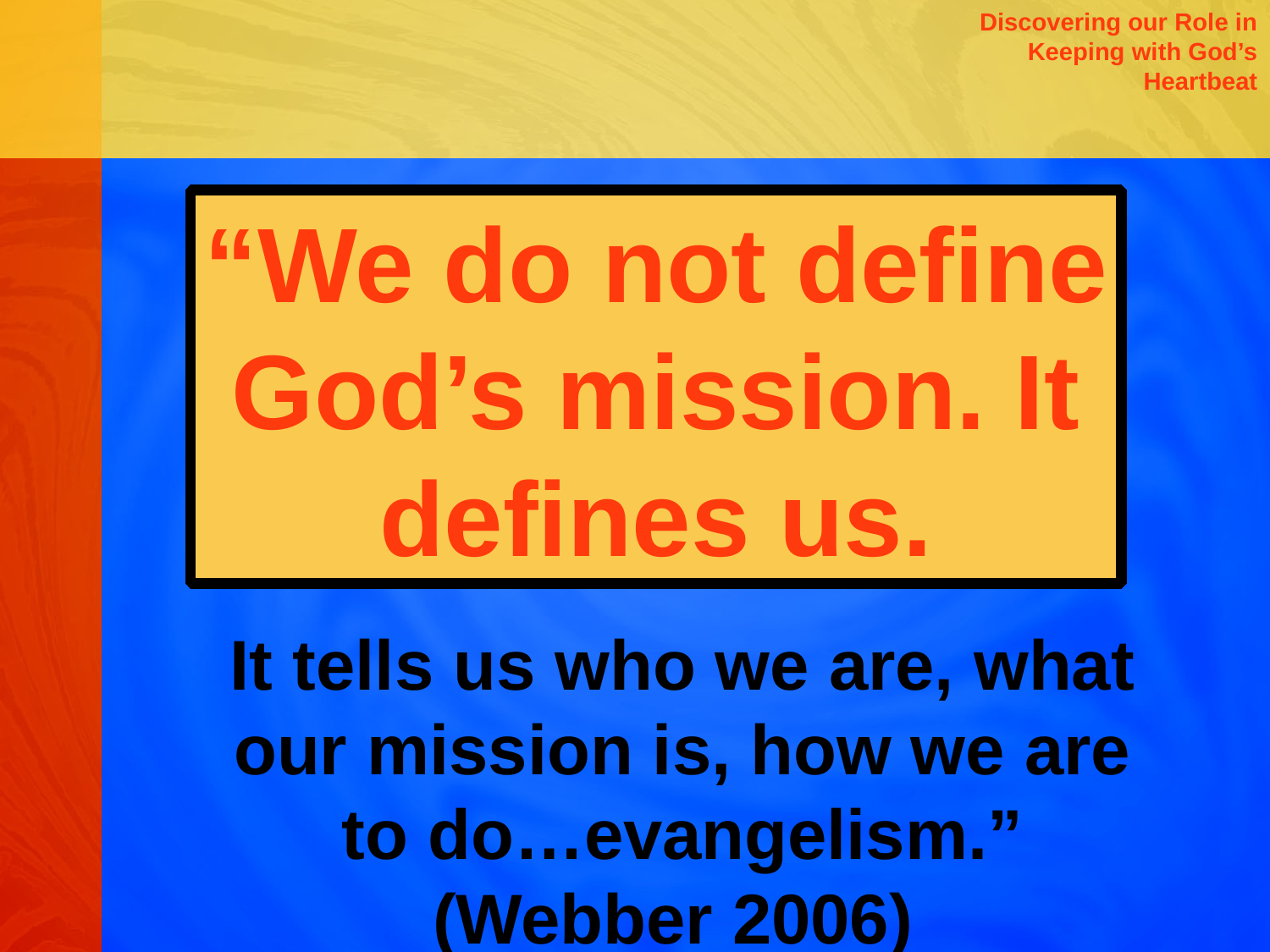

Discovering our Role in Keeping with God’s Heartbeat
“We do not define God’s mission. It defines us.
It tells us who we are, what our mission is, how we are to do…evangelism.” (Webber 2006)